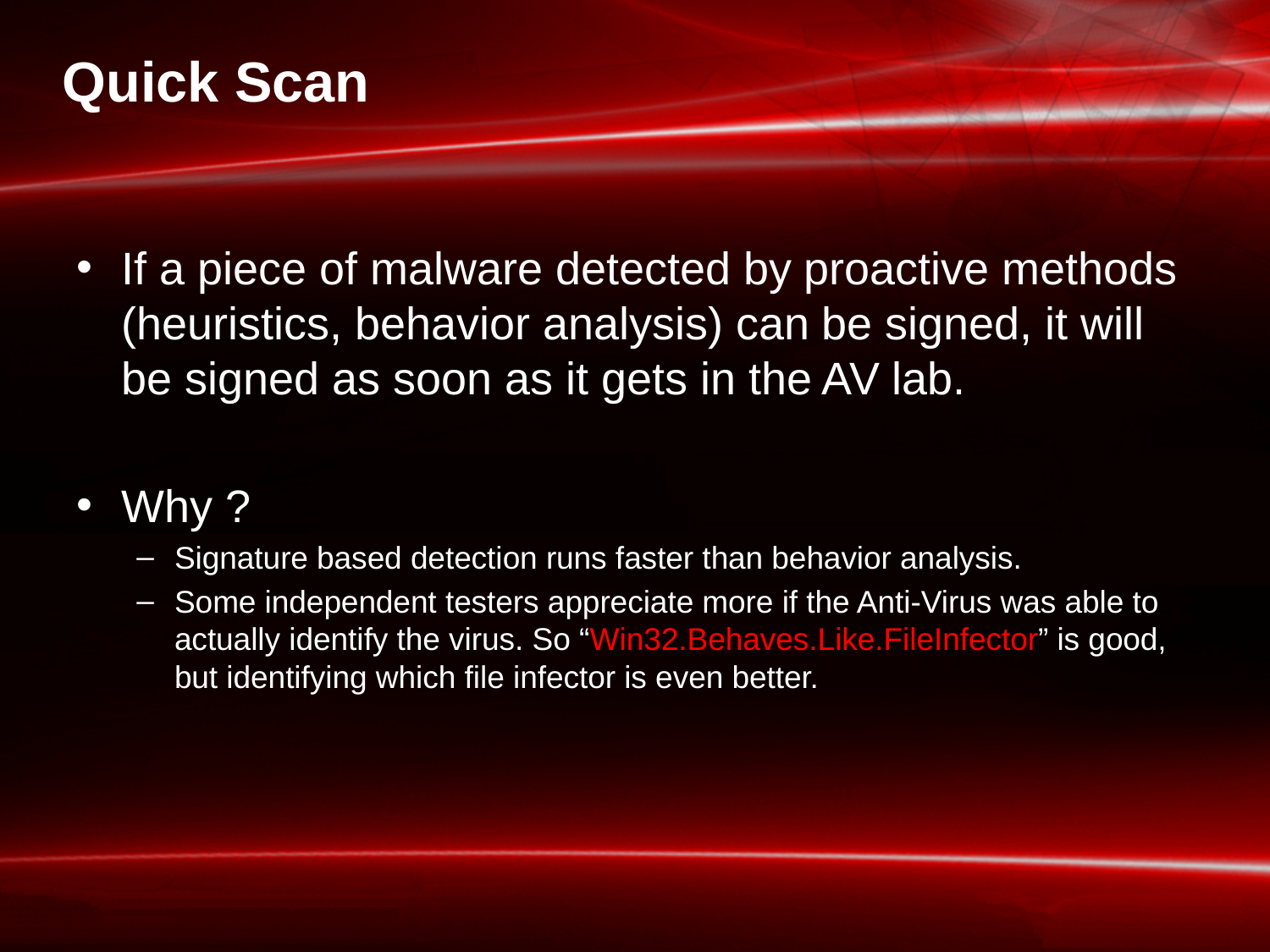

# Quick Scan
If a piece of malware detected by proactive methods (heuristics, behavior analysis) can be signed, it will be signed as soon as it gets in the AV lab.

Why ?
Signature based detection runs faster than behavior analysis.
Some independent testers appreciate more if the Anti-Virus was able to actually identify the virus. So “Win32.Behaves.Like.FileInfector” is good, but identifying which file infector is even better.